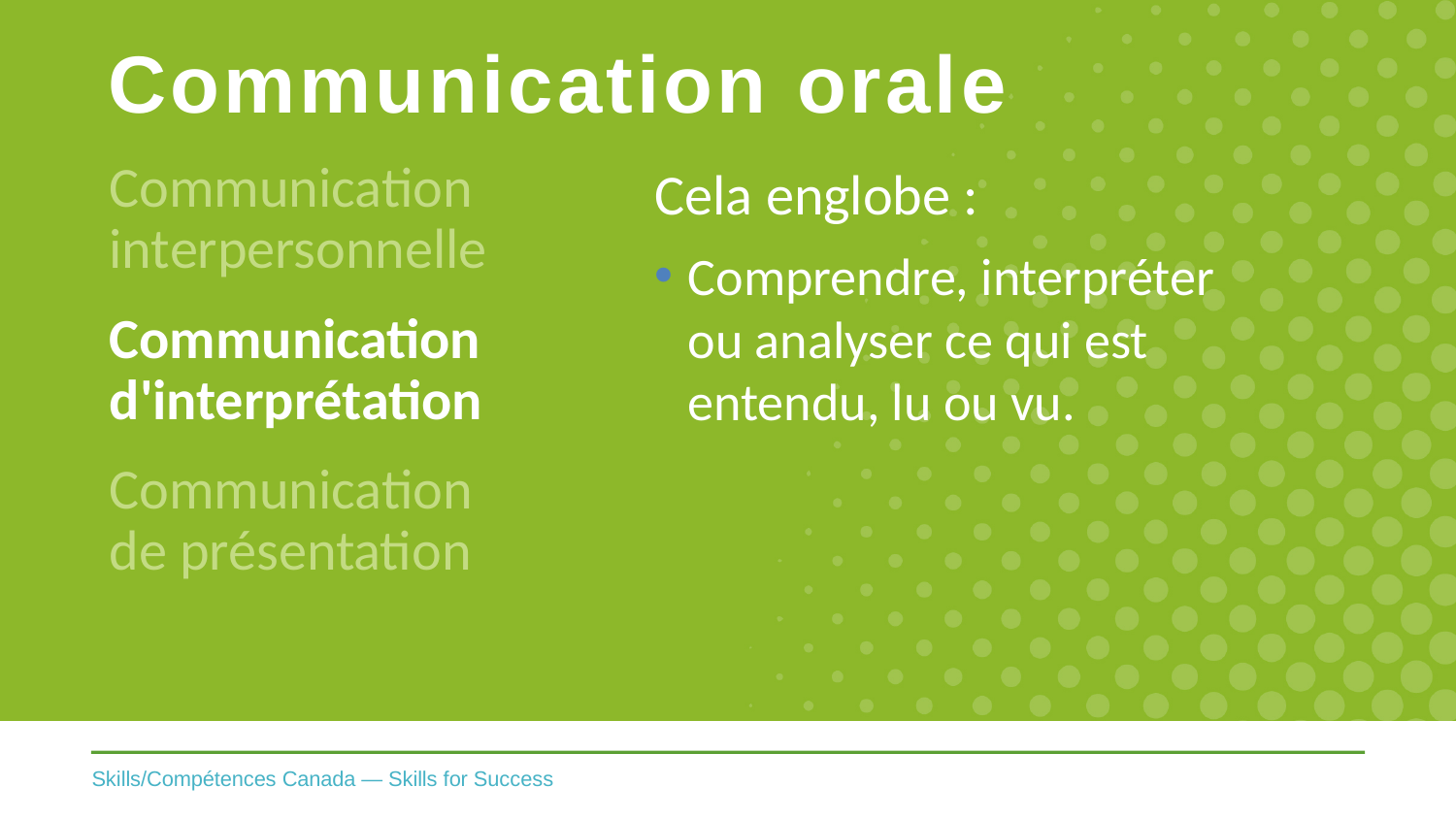

# Communication orale
Communication
interpersonnelle
Communication
d'interprétation
Communication
de présentation

Cela englobe :
Comprendre, interpréter ou analyser ce qui est entendu, lu ou vu.